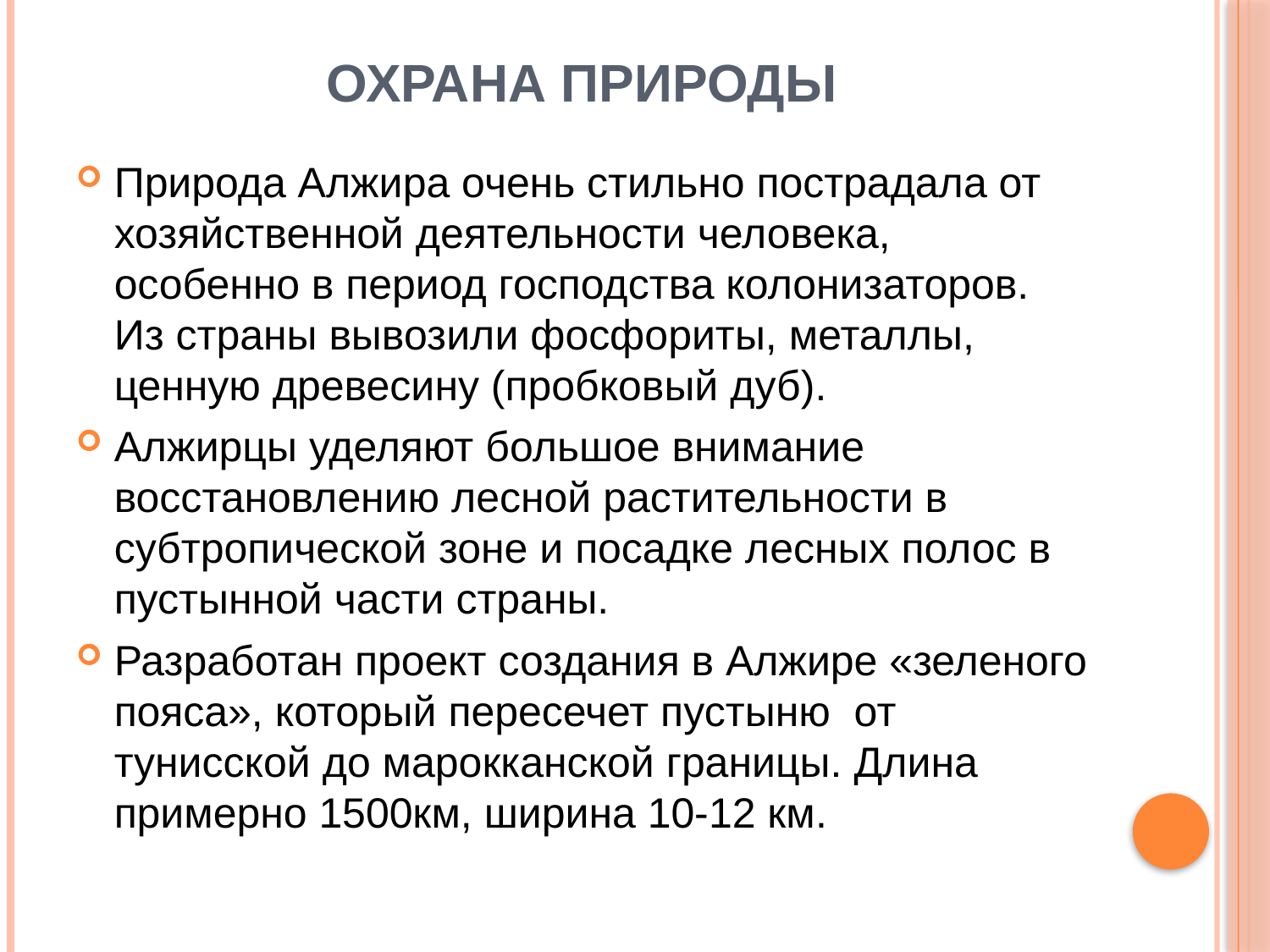

# Охрана природы
Природа Алжира очень стильно пострадала от хозяйственной деятельности человека, особенно в период господства колонизаторов. Из страны вывозили фосфориты, металлы, ценную древесину (пробковый дуб).
Алжирцы уделяют большое внимание восстановлению лесной растительности в субтропической зоне и посадке лесных полос в пустынной части страны.
Разработан проект создания в Алжире «зеленого пояса», который пересечет пустыню  от тунисской до марокканской границы. Длина примерно 1500км, ширина 10-12 км.